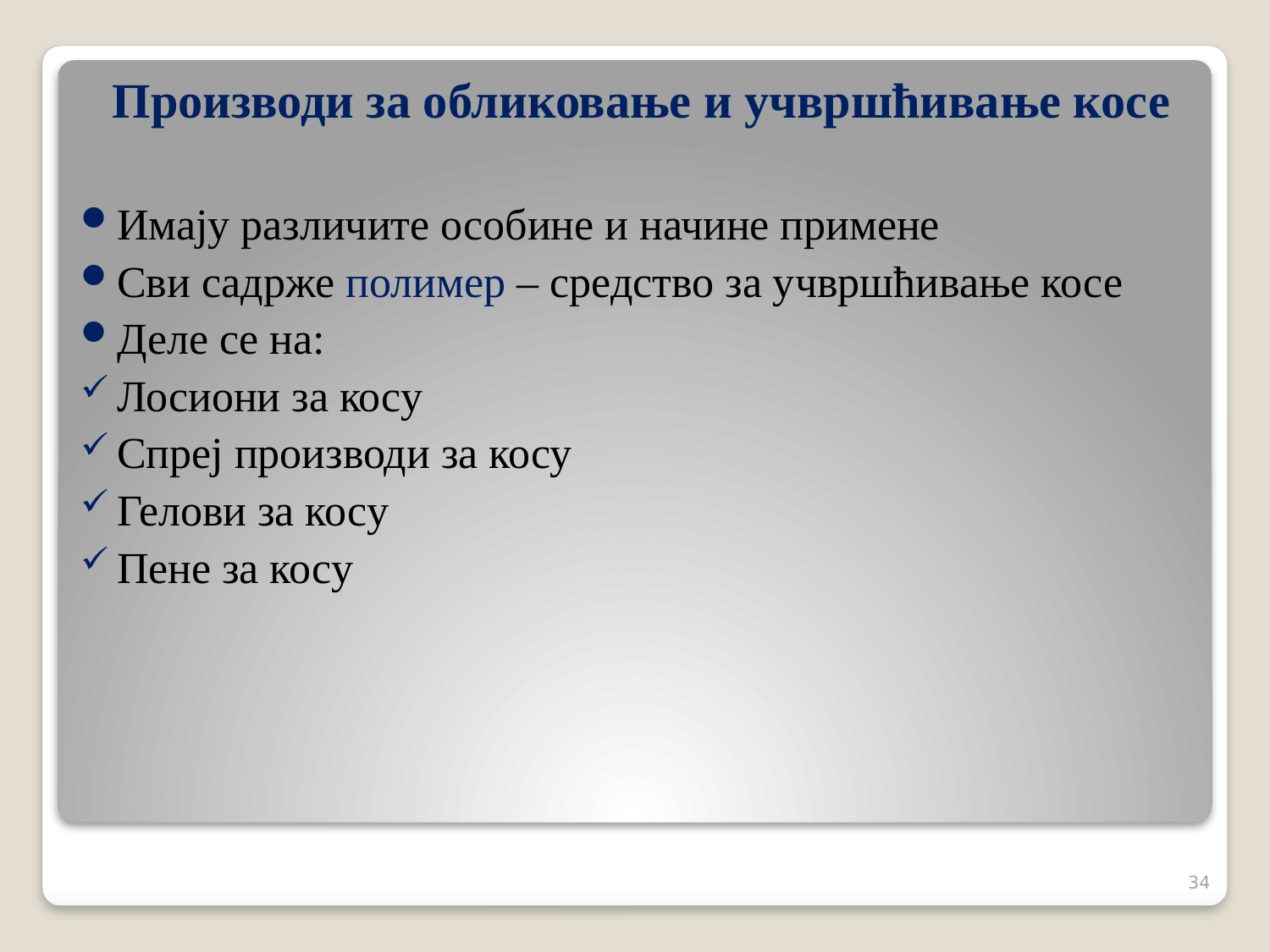

Производи за обликовање и учвршћивање косе

Имају различите особине и начине примене
Сви садрже полимер – средство за учвршћивање косе
Деле се на:
Лосиони за косу
Спреј производи за косу
Гелови за косу
Пене за косу
34